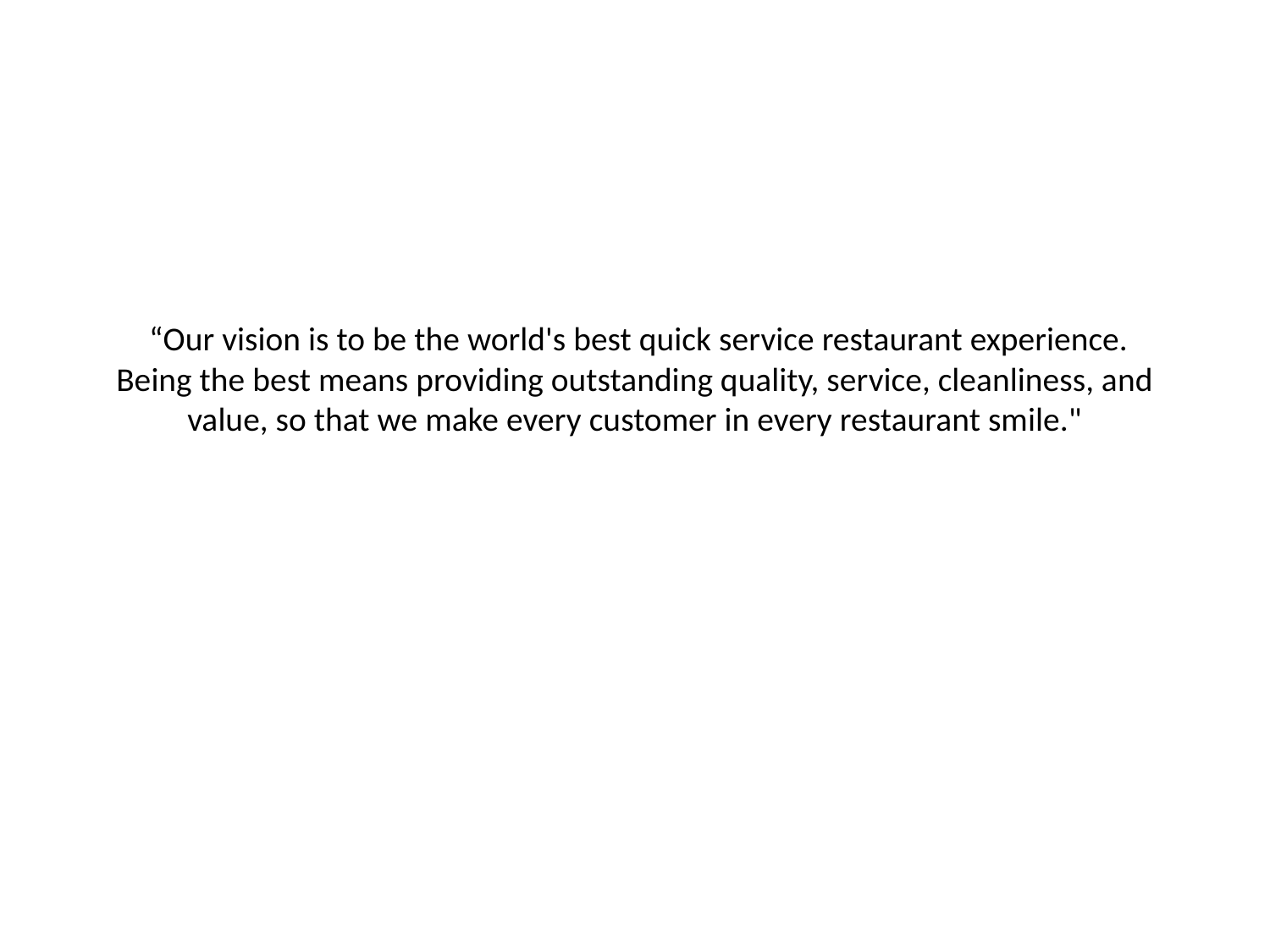

# “Our vision is to be the world's best quick service restaurant experience. Being the best means providing outstanding quality, service, cleanliness, and value, so that we make every customer in every restaurant smile."